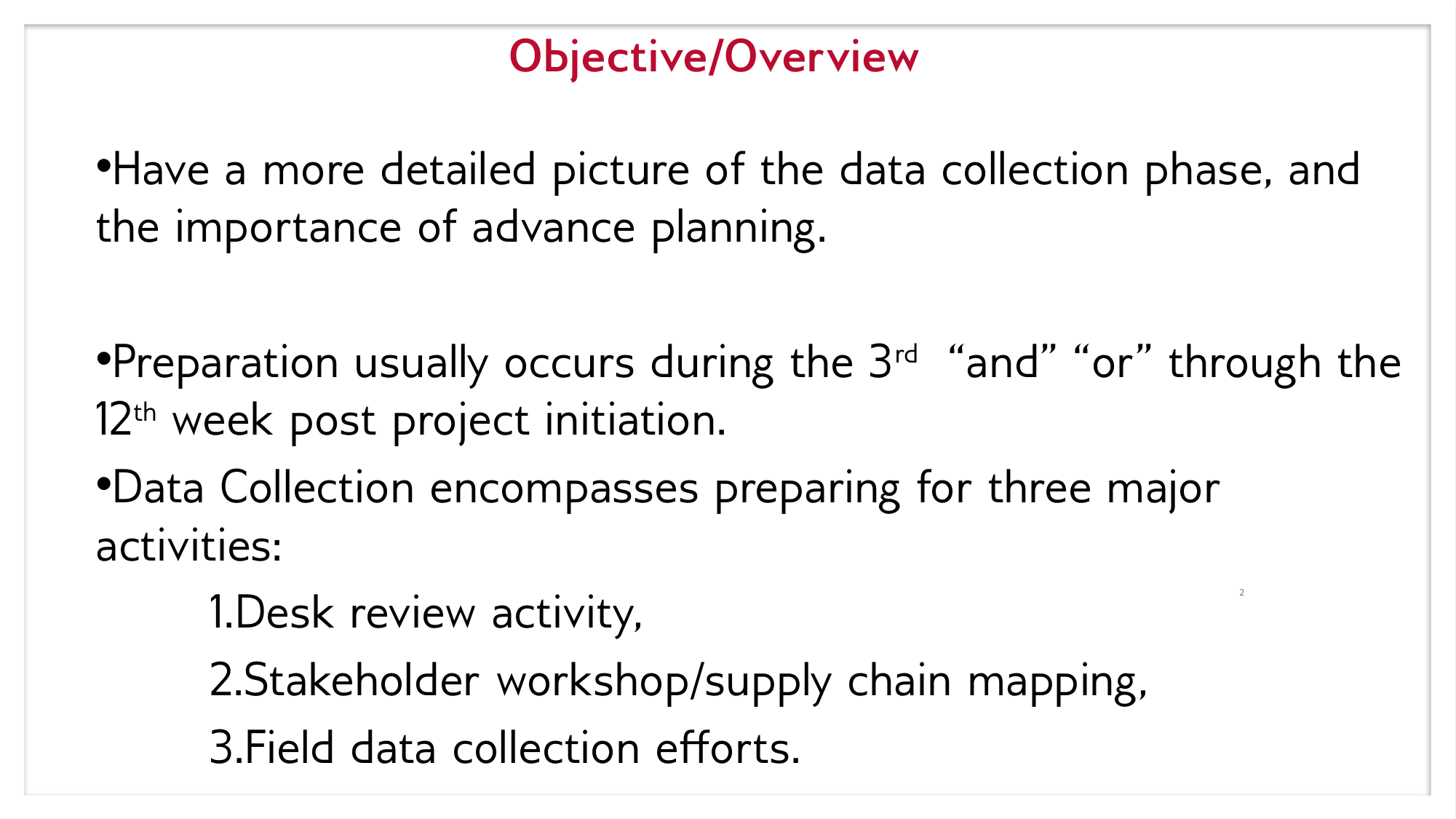

# Objective/Overview

Have a more detailed picture of the data collection phase, and the importance of advance planning.

Preparation usually occurs during the 3rd  “and” “or” through the 12th week post project initiation.
Data Collection encompasses preparing for three major activities:
Desk review activity,
Stakeholder workshop/supply chain mapping,
Field data collection efforts.

2